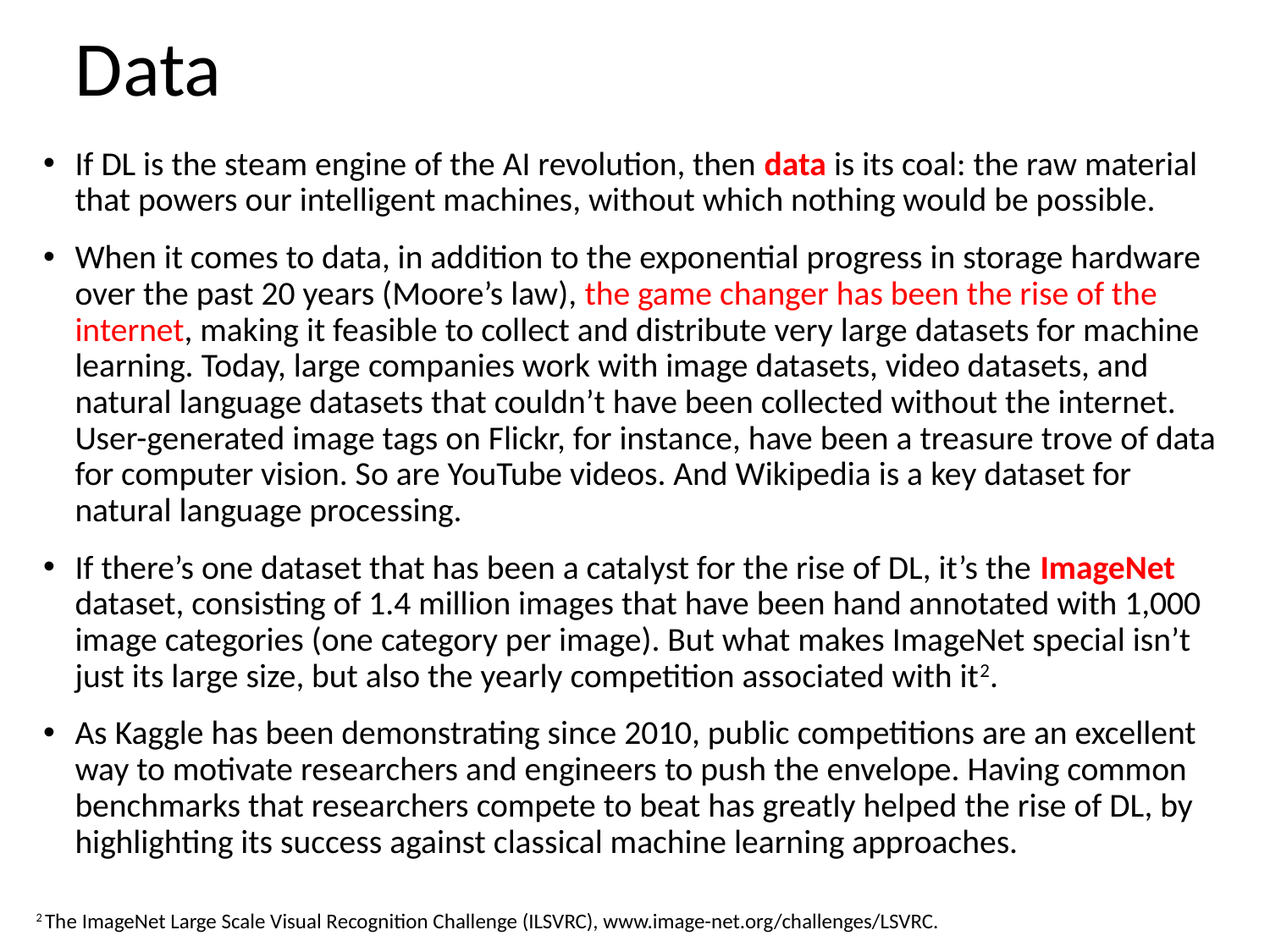

# Data
If DL is the steam engine of the AI revolution, then data is its coal: the raw material that powers our intelligent machines, without which nothing would be possible.
When it comes to data, in addition to the exponential progress in storage hardware over the past 20 years (Moore’s law), the game changer has been the rise of the internet, making it feasible to collect and distribute very large datasets for machine learning. Today, large companies work with image datasets, video datasets, and natural language datasets that couldn’t have been collected without the internet. User-generated image tags on Flickr, for instance, have been a treasure trove of data for computer vision. So are YouTube videos. And Wikipedia is a key dataset for natural language processing.
If there’s one dataset that has been a catalyst for the rise of DL, it’s the ImageNet dataset, consisting of 1.4 million images that have been hand annotated with 1,000 image categories (one category per image). But what makes ImageNet special isn’t just its large size, but also the yearly competition associated with it2.
As Kaggle has been demonstrating since 2010, public competitions are an excellent way to motivate researchers and engineers to push the envelope. Having common benchmarks that researchers compete to beat has greatly helped the rise of DL, by highlighting its success against classical machine learning approaches.
2 The ImageNet Large Scale Visual Recognition Challenge (ILSVRC), www.image-net.org/challenges/LSVRC.